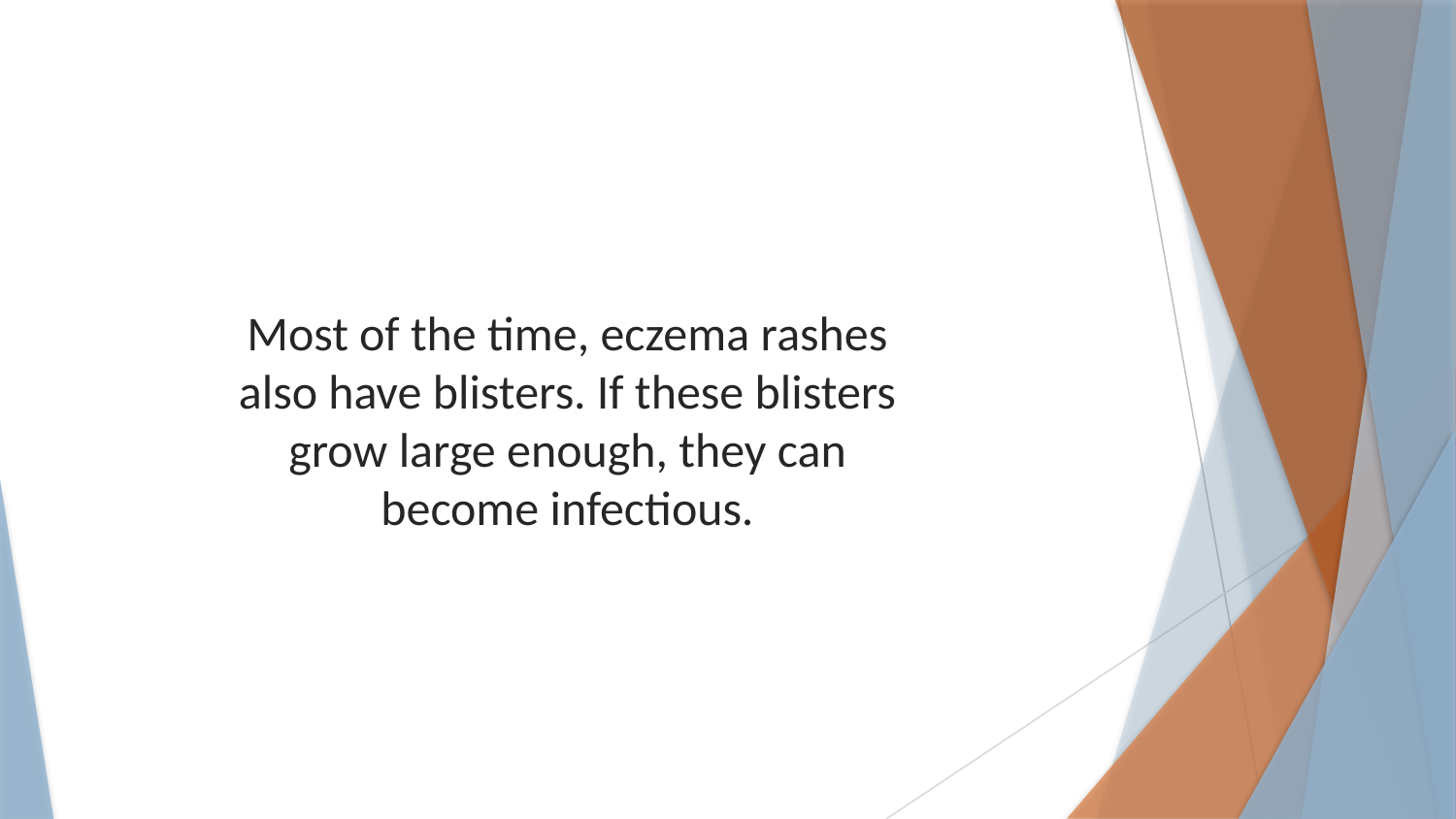

Most of the time, eczema rashes also have blisters. If these blisters grow large enough, they can become infectious.